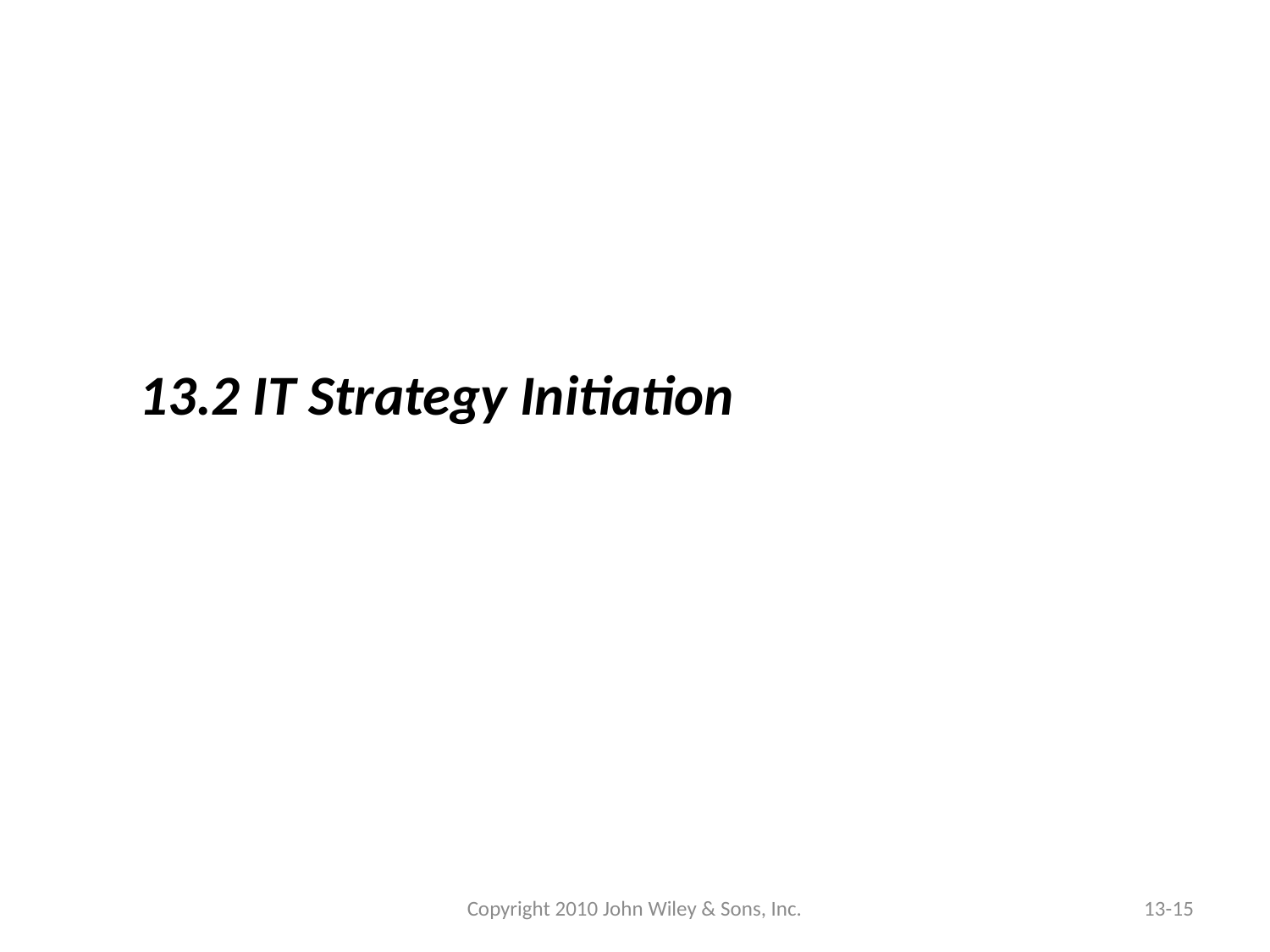

13.2 IT Strategy Initiation
Copyright 2010 John Wiley & Sons, Inc.
13-15